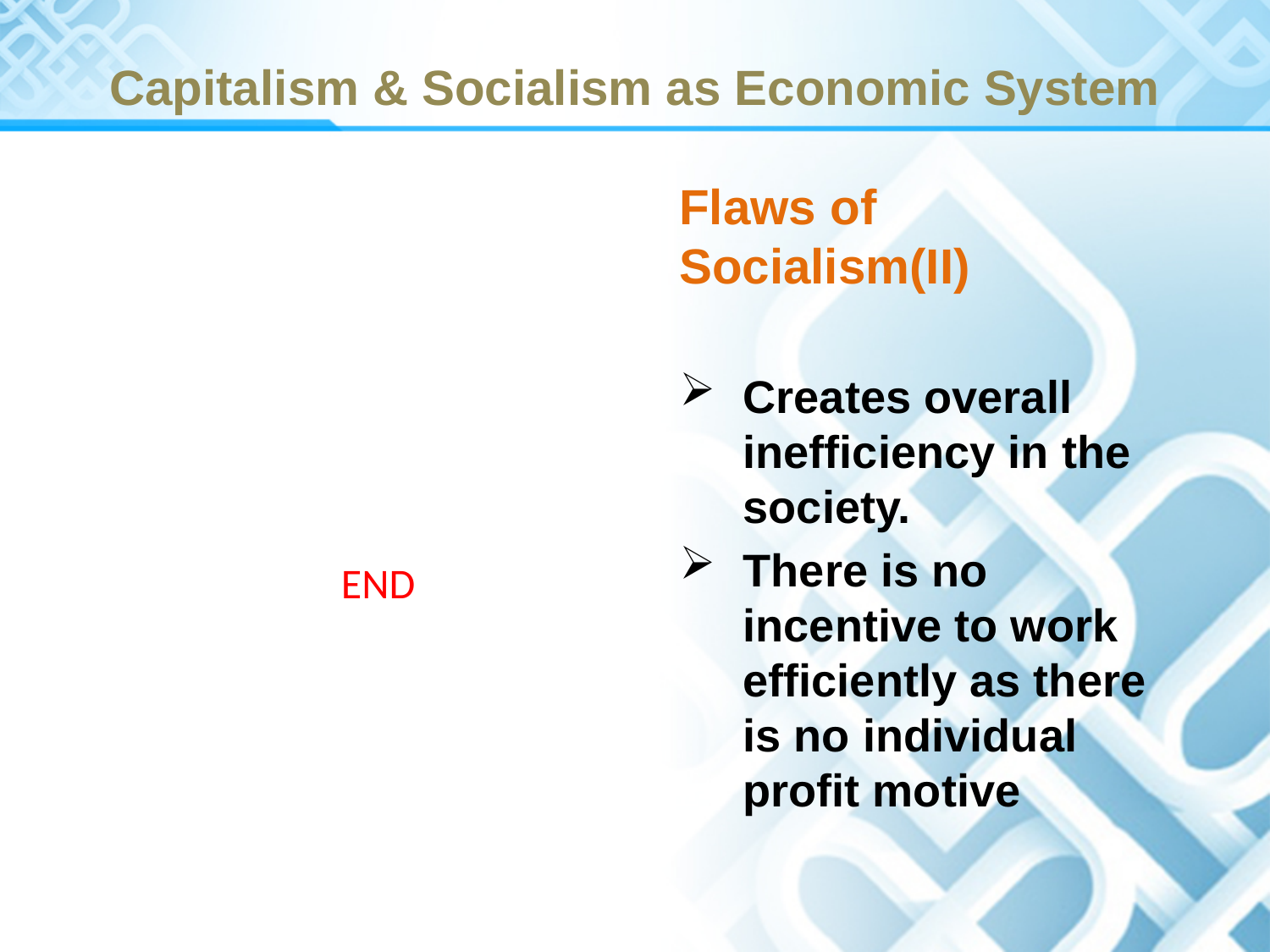

# Capitalism & Socialism as Economic System
Flaws of Socialism(II)

Creates overall inefficiency in the society.
There is no incentive to work efficiently as there is no individual profit motive
END